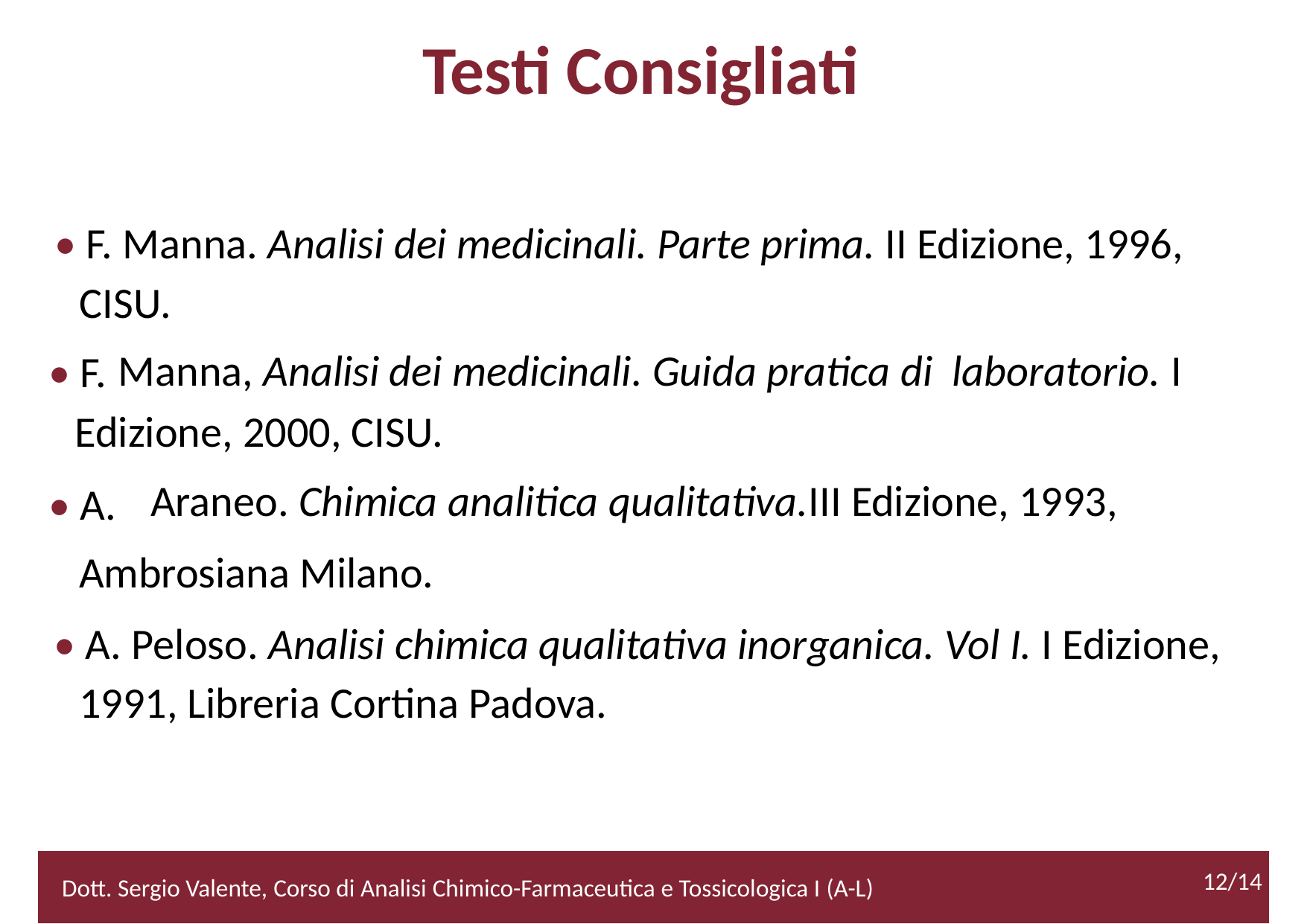

Testi Consigliati
• F. Manna. Analisi dei medicinali. Parte prima. II Edizione, 1996,

	CISU.
• F.
Manna, Analisi dei medicinali. Guida pratica di  laboratorio. I
Edizione, 2000, CISU.
• A.
Araneo. Chimica analitica qualitativa.III Edizione, 1993,
		Ambrosiana Milano.

• A. Peloso. Analisi chimica qualitativa inorganica. Vol I. I Edizione,

		1991, Libreria Cortina Padova.

12/14
Dott. Sergio Valente, Corso di Analisi Chimico-Farmaceutica e Tossicologica I (A-L)